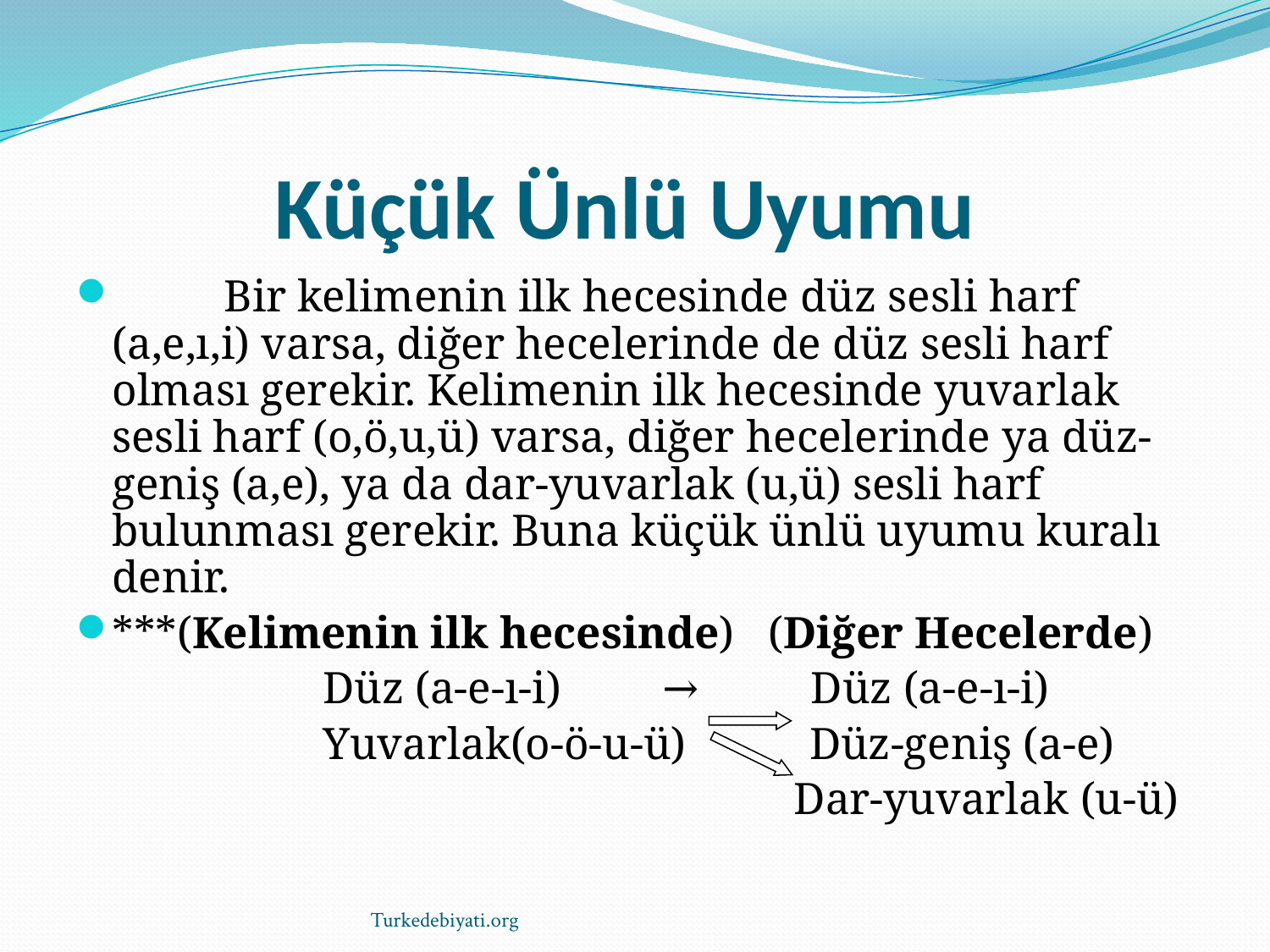

# Küçük Ünlü Uyumu
	Bir kelimenin ilk hecesinde düz sesli harf (a,e,ı,i) varsa, diğer hecelerinde de düz sesli harf olması gerekir. Kelimenin ilk hecesinde yuvarlak sesli harf (o,ö,u,ü) varsa, diğer hecelerinde ya düz-geniş (a,e), ya da dar-yuvarlak (u,ü) sesli harf bulunması gerekir. Buna küçük ünlü uyumu kuralı denir.
***(Kelimenin ilk hecesinde)   (Diğer Hecelerde)
                      Düz (a-e-ı-i)         →          Düz (a-e-ı-i)
                      Yuvarlak(o-ö-u-ü)           Düz-geniş (a-e)
                                                                Dar-yuvarlak (u-ü)

Turkedebiyati.org